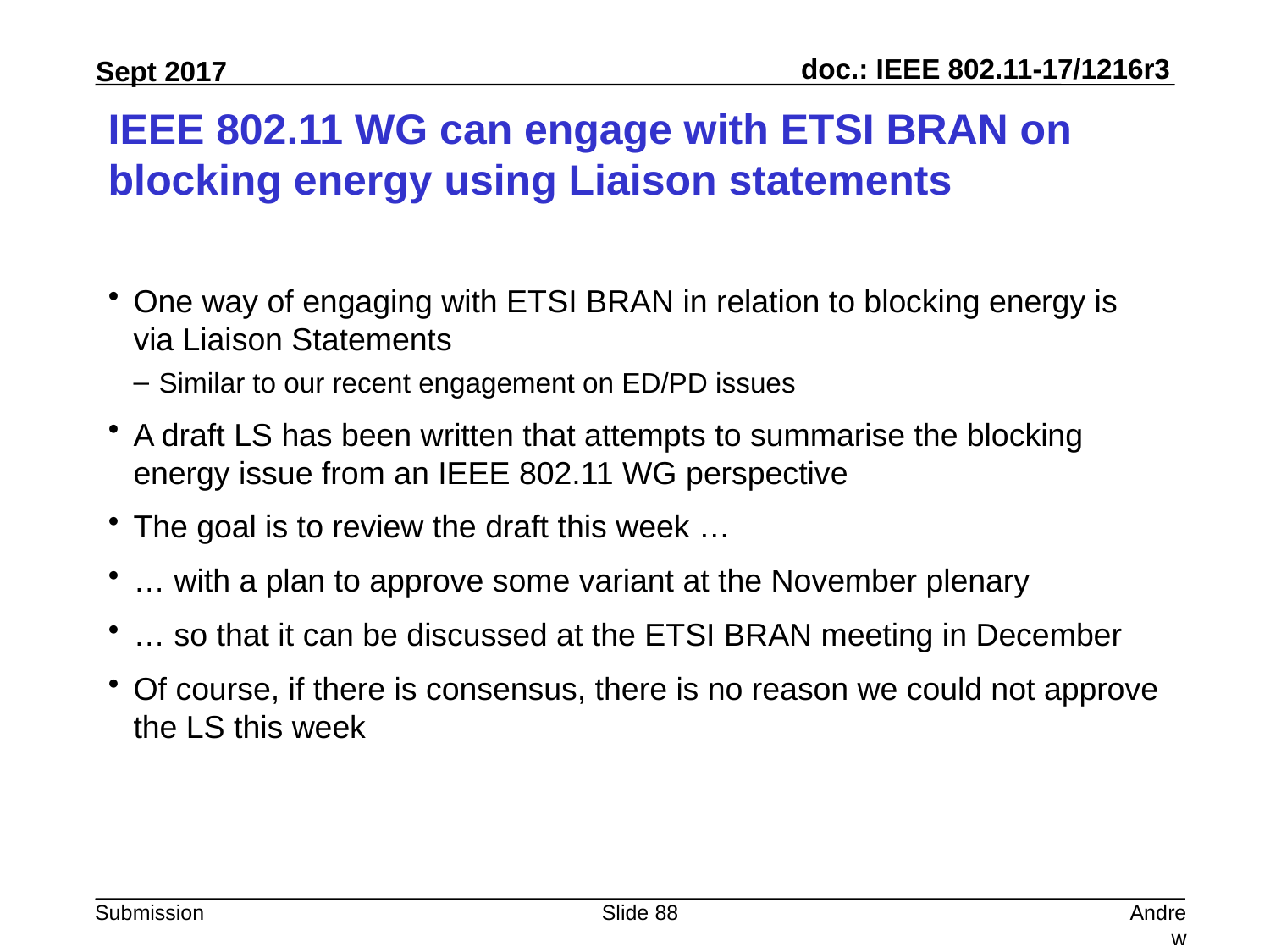

# IEEE 802.11 WG can engage with ETSI BRAN on blocking energy using Liaison statements
One way of engaging with ETSI BRAN in relation to blocking energy is via Liaison Statements
Similar to our recent engagement on ED/PD issues
A draft LS has been written that attempts to summarise the blocking energy issue from an IEEE 802.11 WG perspective
The goal is to review the draft this week …
… with a plan to approve some variant at the November plenary
… so that it can be discussed at the ETSI BRAN meeting in December
Of course, if there is consensus, there is no reason we could not approve the LS this week
Slide 88
Andrew Myles, Cisco